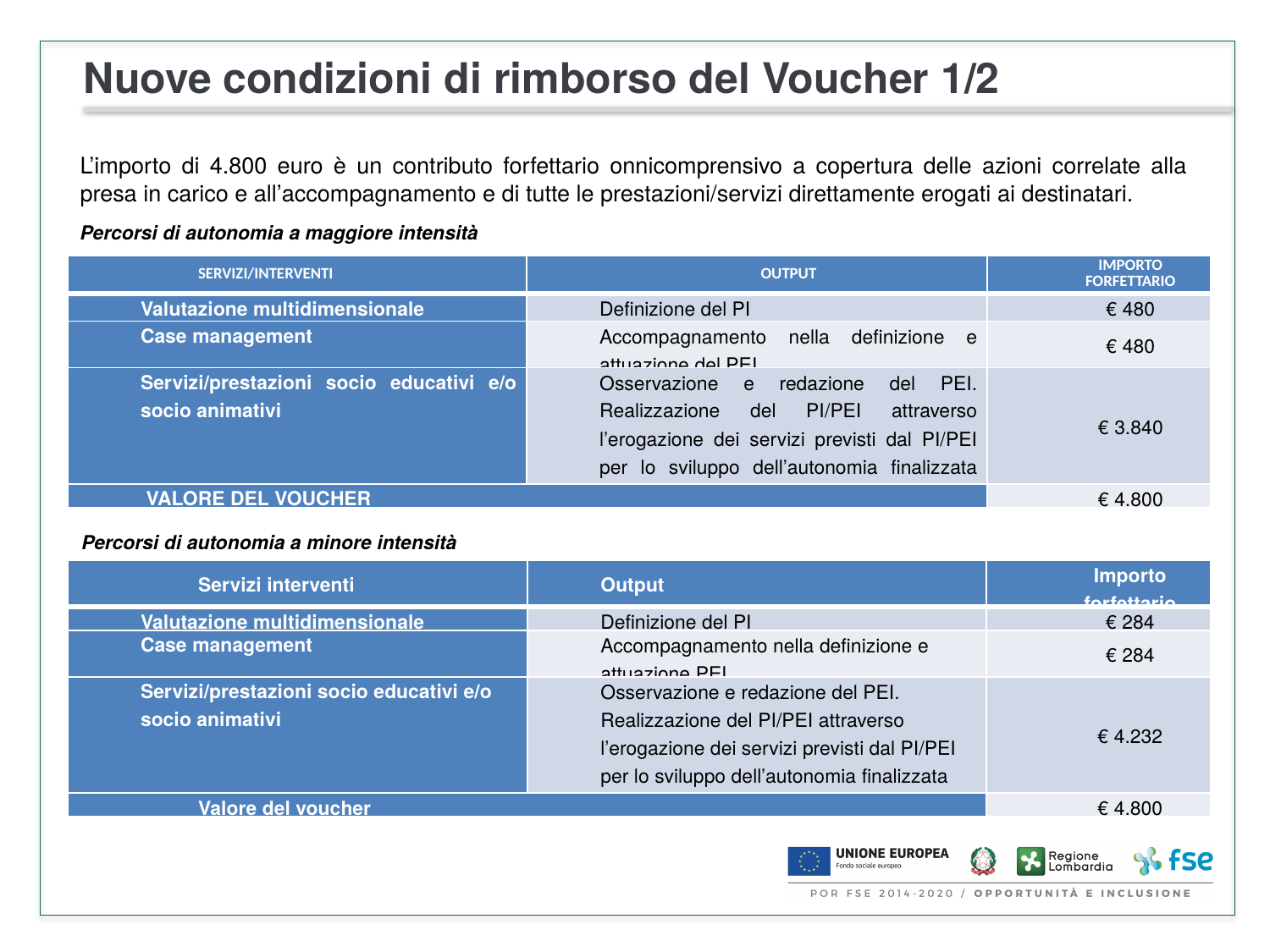

# Nuove condizioni di rimborso del Voucher 1/2
L’importo di 4.800 euro è un contributo forfettario onnicomprensivo a copertura delle azioni correlate alla presa in carico e all’accompagnamento e di tutte le prestazioni/servizi direttamente erogati ai destinatari.

Percorsi di autonomia a maggiore intensità
| Servizi/interventi | Output | Importo forfettario |
| --- | --- | --- |
| Valutazione multidimensionale | Definizione del PI | € 480 |
| Case management | Accompagnamento nella definizione e attuazione del PEI | € 480 |
| Servizi/prestazioni socio educativi e/o socio animativi | Osservazione e redazione del PEI. Realizzazione del PI/PEI attraverso l’erogazione dei servizi previsti dal PI/PEI per lo sviluppo dell’autonomia finalizzata all’inclusione sociale della persona disabile | € 3.840 |
| Valore del voucher |  | € 4.800 |
Percorsi di autonomia a minore intensità
| Servizi interventi | Output | Importo forfettario |
| --- | --- | --- |
| Valutazione multidimensionale | Definizione del PI | € 284 |
| Case management | Accompagnamento nella definizione e attuazione PEI | € 284 |
| Servizi/prestazioni socio educativi e/o socio animativi | Osservazione e redazione del PEI. Realizzazione del PI/PEI attraverso l’erogazione dei servizi previsti dal PI/PEI per lo sviluppo dell’autonomia finalizzata all’inclusione sociale della persona disabile | € 4.232 |
| Valore del voucher |  | € 4.800 |